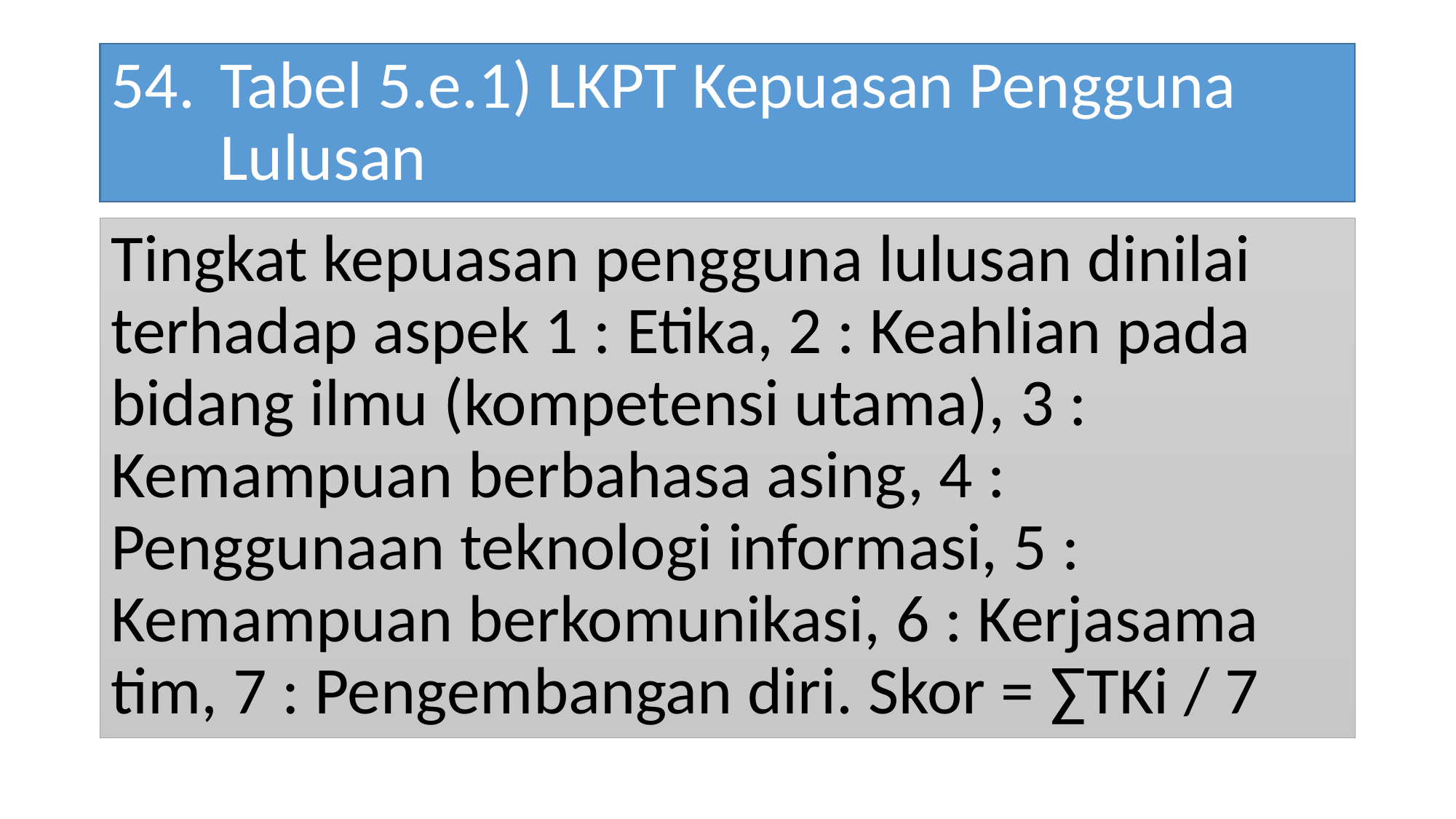

# 54. 	Tabel 5.e.1) LKPT Kepuasan Pengguna Lulusan
Tingkat kepuasan pengguna lulusan dinilai terhadap aspek 1 : Etika, 2 : Keahlian pada bidang ilmu (kompetensi utama), 3 : Kemampuan berbahasa asing, 4 : Penggunaan teknologi informasi, 5 : Kemampuan berkomunikasi, 6 : Kerjasama tim, 7 : Pengembangan diri. Skor = ∑TKi / 7